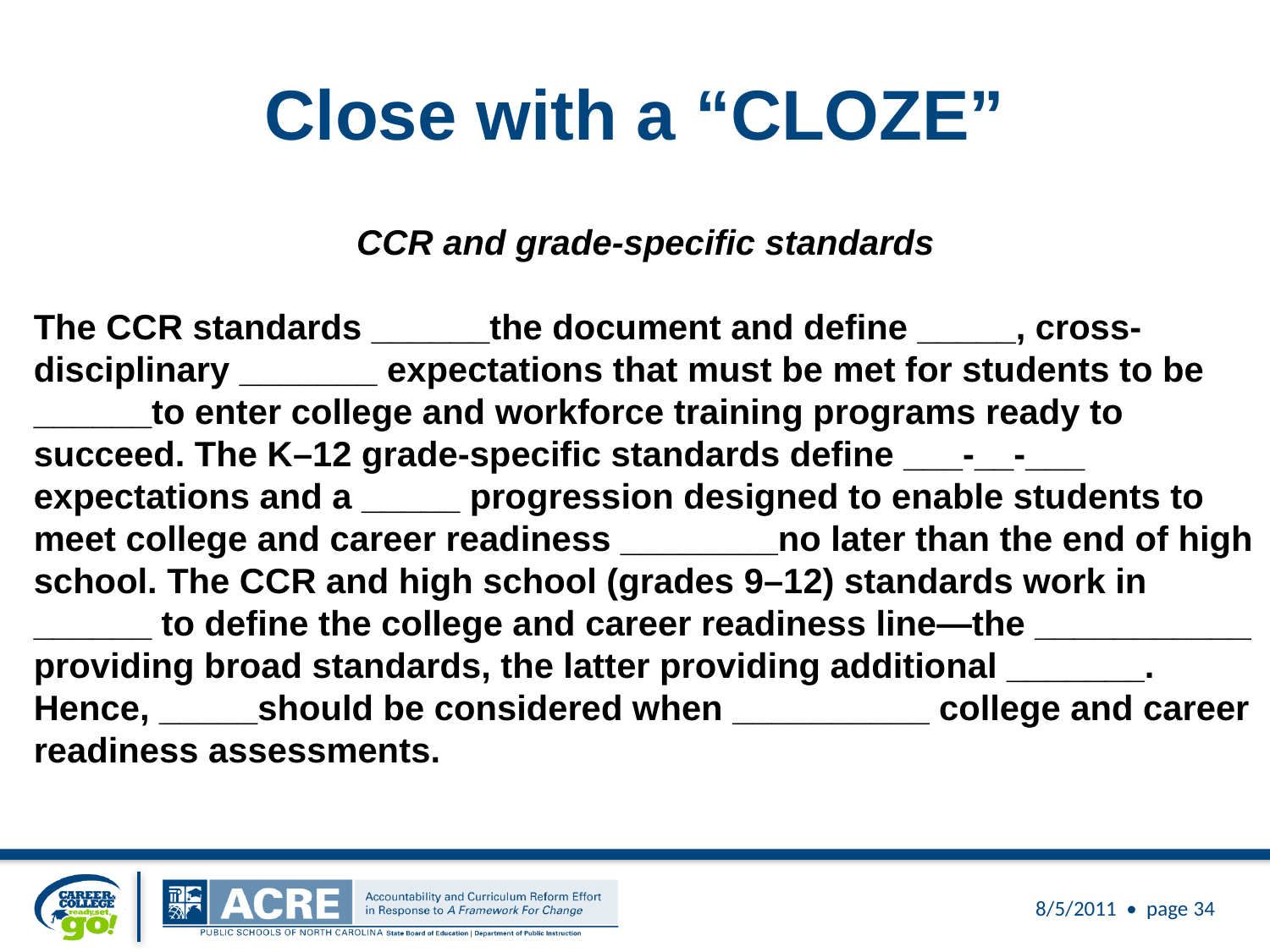

# Close with a “CLOZE”
CCR and grade-specific standards

The CCR standards ______the document and define _____, cross-disciplinary _______ expectations that must be met for students to be ______to enter college and workforce training programs ready to succeed. The K–12 grade-specific standards define ___-__-___ expectations and a _____ progression designed to enable students to meet college and career readiness ________no later than the end of high school. The CCR and high school (grades 9–12) standards work in ______ to define the college and career readiness line—the ___________ providing broad standards, the latter providing additional _______. Hence, _____should be considered when __________ college and career readiness assessments.
8/5/2011  •  page 34